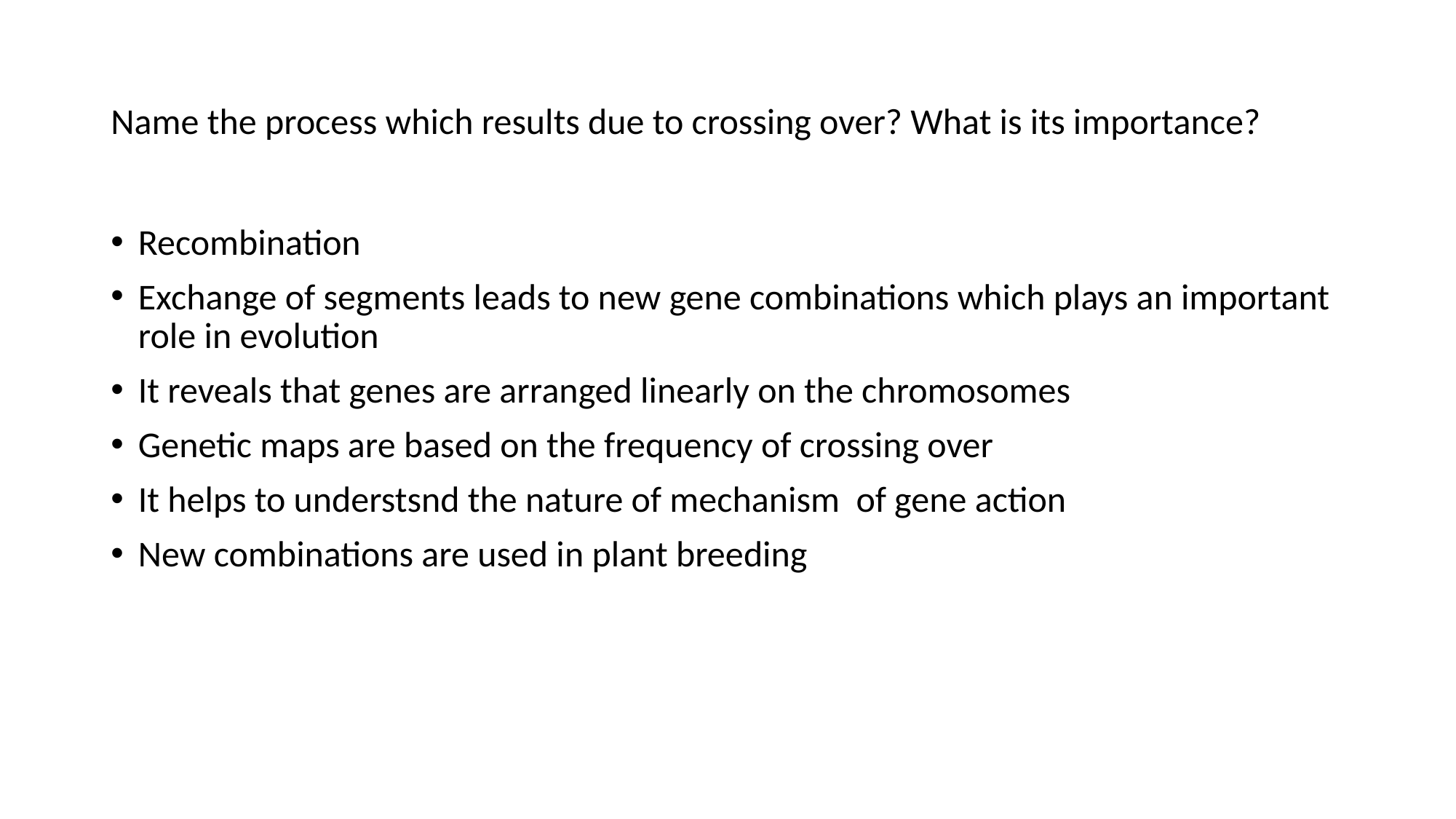

# Name the process which results due to crossing over? What is its importance?
Recombination
Exchange of segments leads to new gene combinations which plays an important role in evolution
It reveals that genes are arranged linearly on the chromosomes
Genetic maps are based on the frequency of crossing over
It helps to understsnd the nature of mechanism  of gene action
New combinations are used in plant breeding